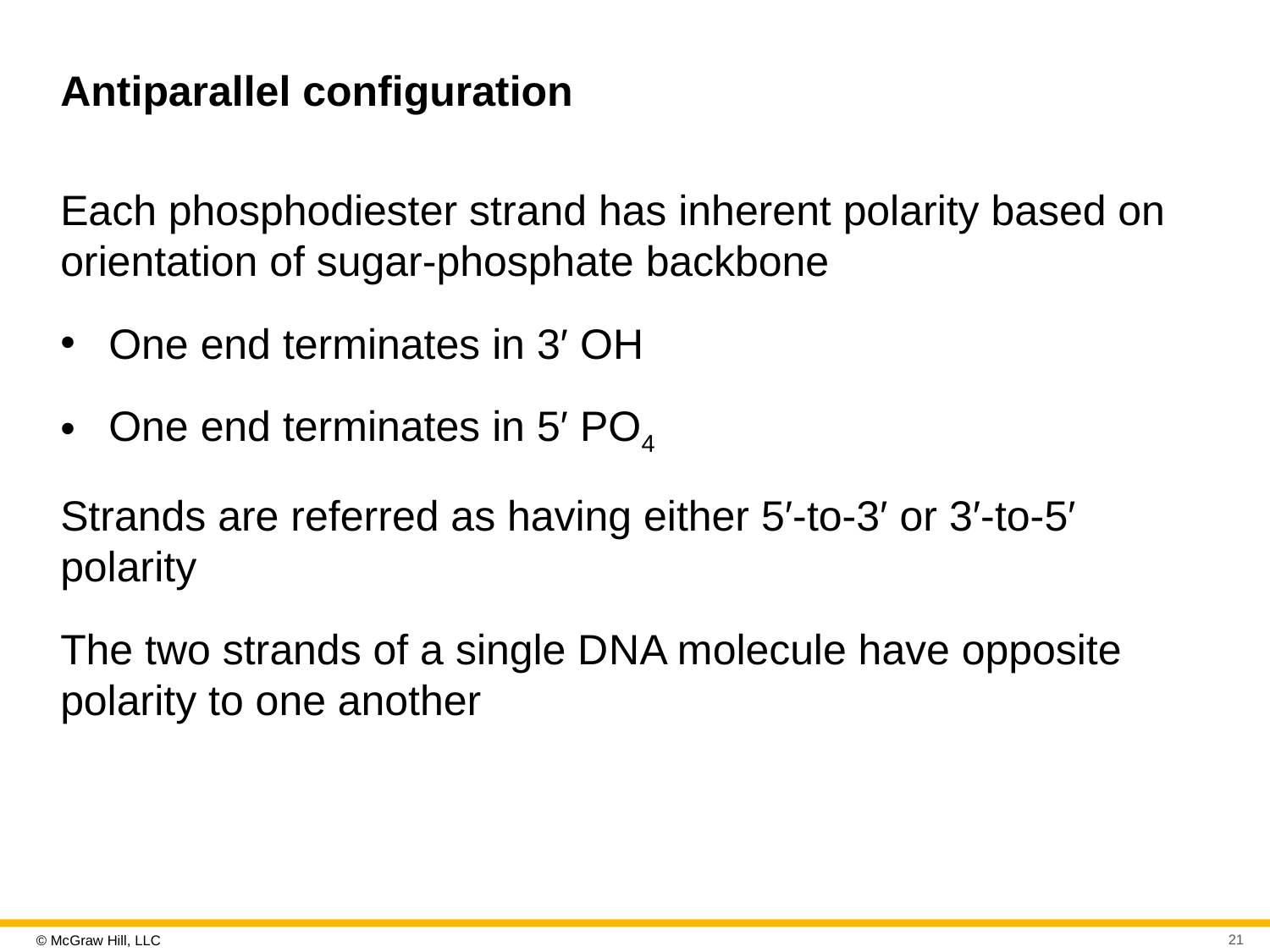

# Antiparallel configuration
Each phosphodiester strand has inherent polarity based on orientation of sugar-phosphate backbone
One end terminates in 3′ OH
One end terminates in 5′ PO4
Strands are referred as having either 5′-to-3′ or 3′-to-5′ polarity
The two strands of a single D N A molecule have opposite polarity to one another
21